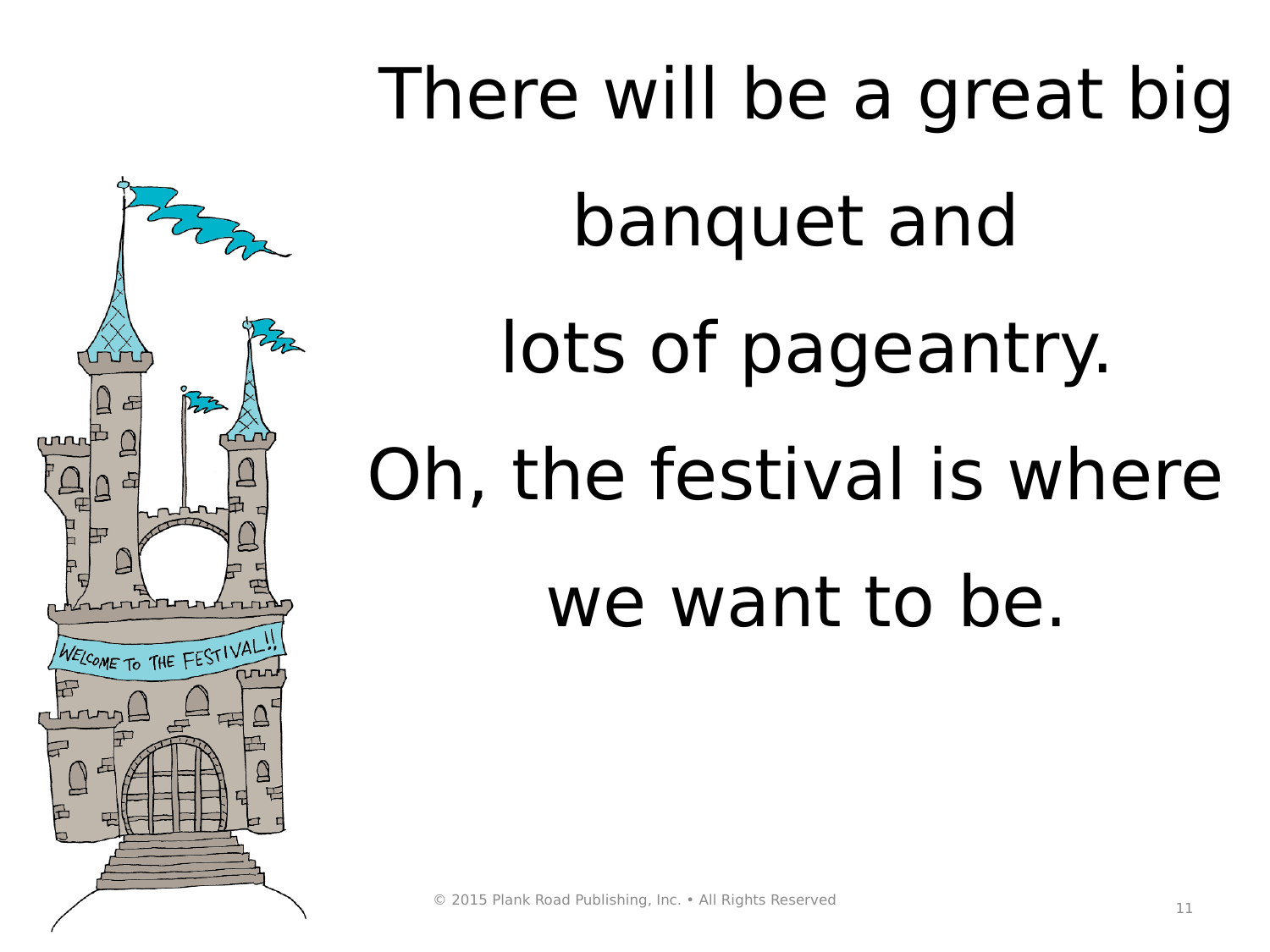

There will be a great big banquet and
lots of pageantry.
Oh, the festival is where
we want to be.
11